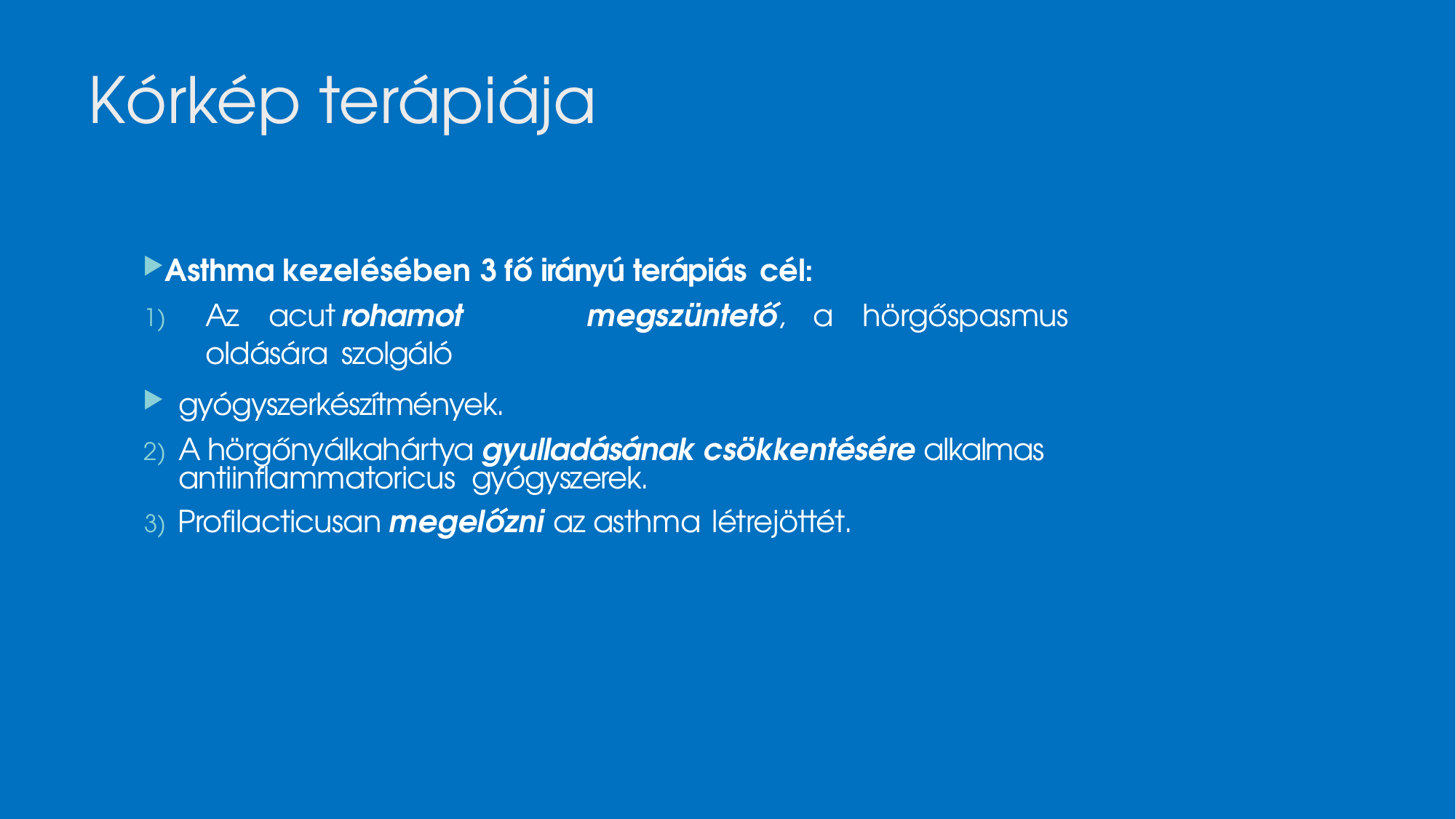

# Kórkép terápiája
Asthma kezelésében 3 fő irányú terápiás cél:
Az	acut	rohamot	megszüntető,	a	hörgőspasmus	oldására	szolgáló
gyógyszerkészítmények.
A hörgőnyálkahártya gyulladásának csökkentésére alkalmas antiinflammatoricus  gyógyszerek.
Profilacticusan megelőzni az asthma létrejöttét.